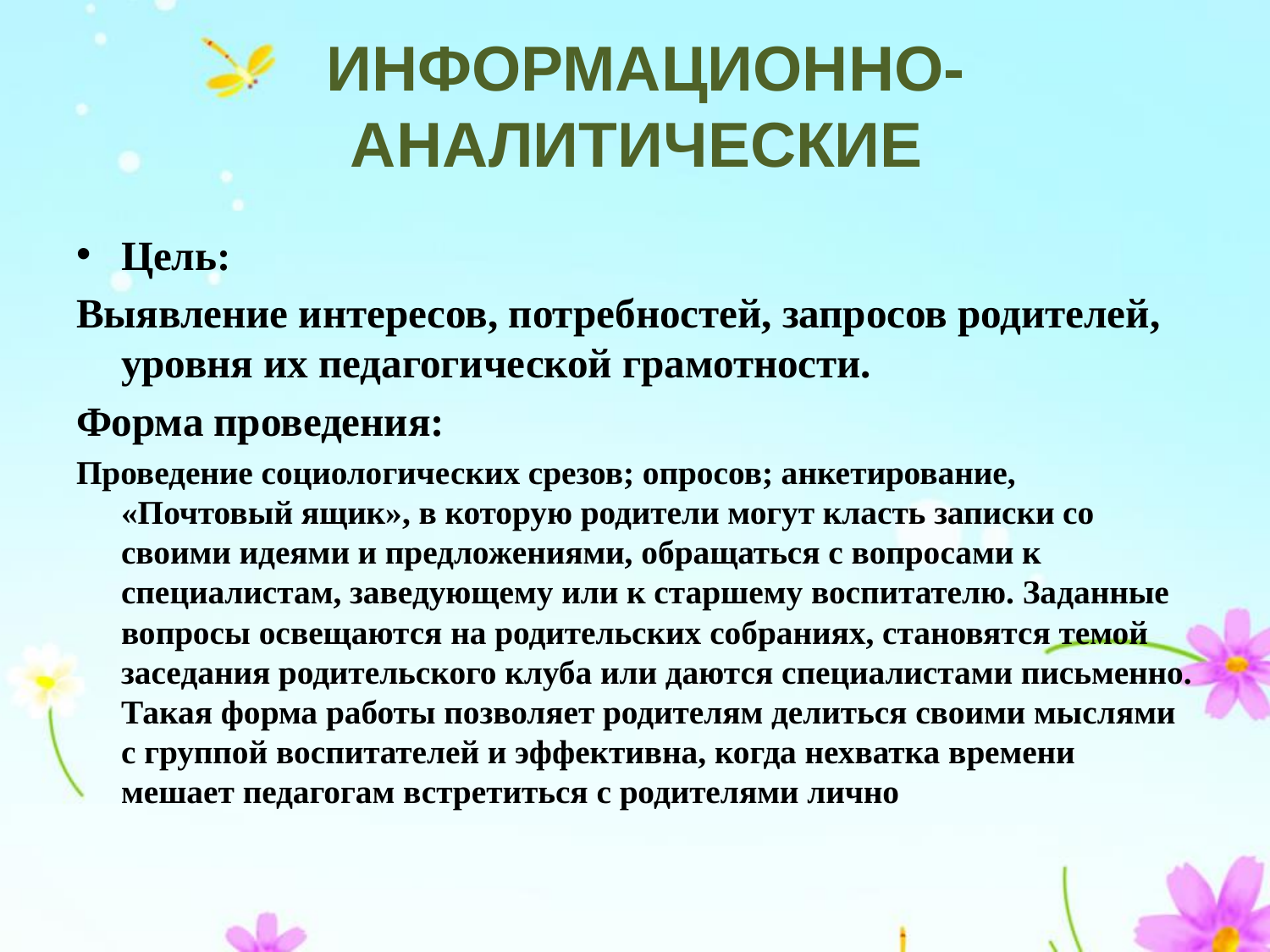

# ИНФОРМАЦИОННО-АНАЛИТИЧЕСКИЕ
Цель:
Выявление интересов, потребностей, запросов родителей, уровня их педагогической грамотности.
Форма проведения:
Проведение социологических срезов; опросов; анкетирование, «Почтовый ящик», в которую родители могут класть записки со своими идеями и предложениями, обращаться с вопросами к специалистам, заведующему или к старшему воспитателю. Заданные вопросы освещаются на родительских собраниях, становятся темой заседания родительского клуба или даются специалистами письменно. Такая форма работы позволяет родителям делиться своими мыслями с группой воспитателей и эффективна, когда нехватка времени мешает педагогам встретиться с родителями лично